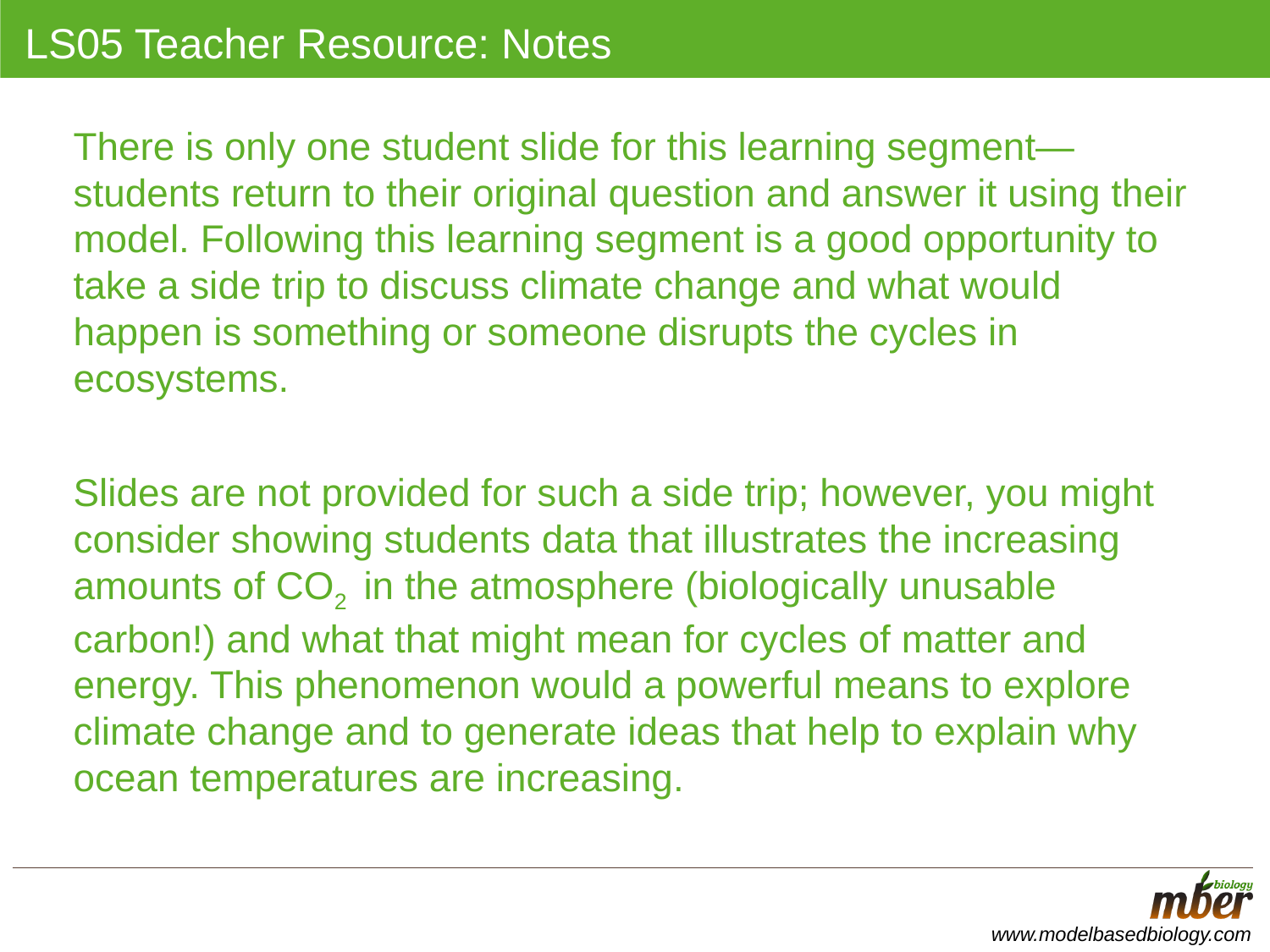

# LS05 Teacher Resource: Notes
There is only one student slide for this learning segment—students return to their original question and answer it using their model. Following this learning segment is a good opportunity to take a side trip to discuss climate change and what would happen is something or someone disrupts the cycles in ecosystems.

Slides are not provided for such a side trip; however, you might consider showing students data that illustrates the increasing amounts of CO2  in the atmosphere (biologically unusable carbon!) and what that might mean for cycles of matter and energy. This phenomenon would a powerful means to explore climate change and to generate ideas that help to explain why ocean temperatures are increasing.